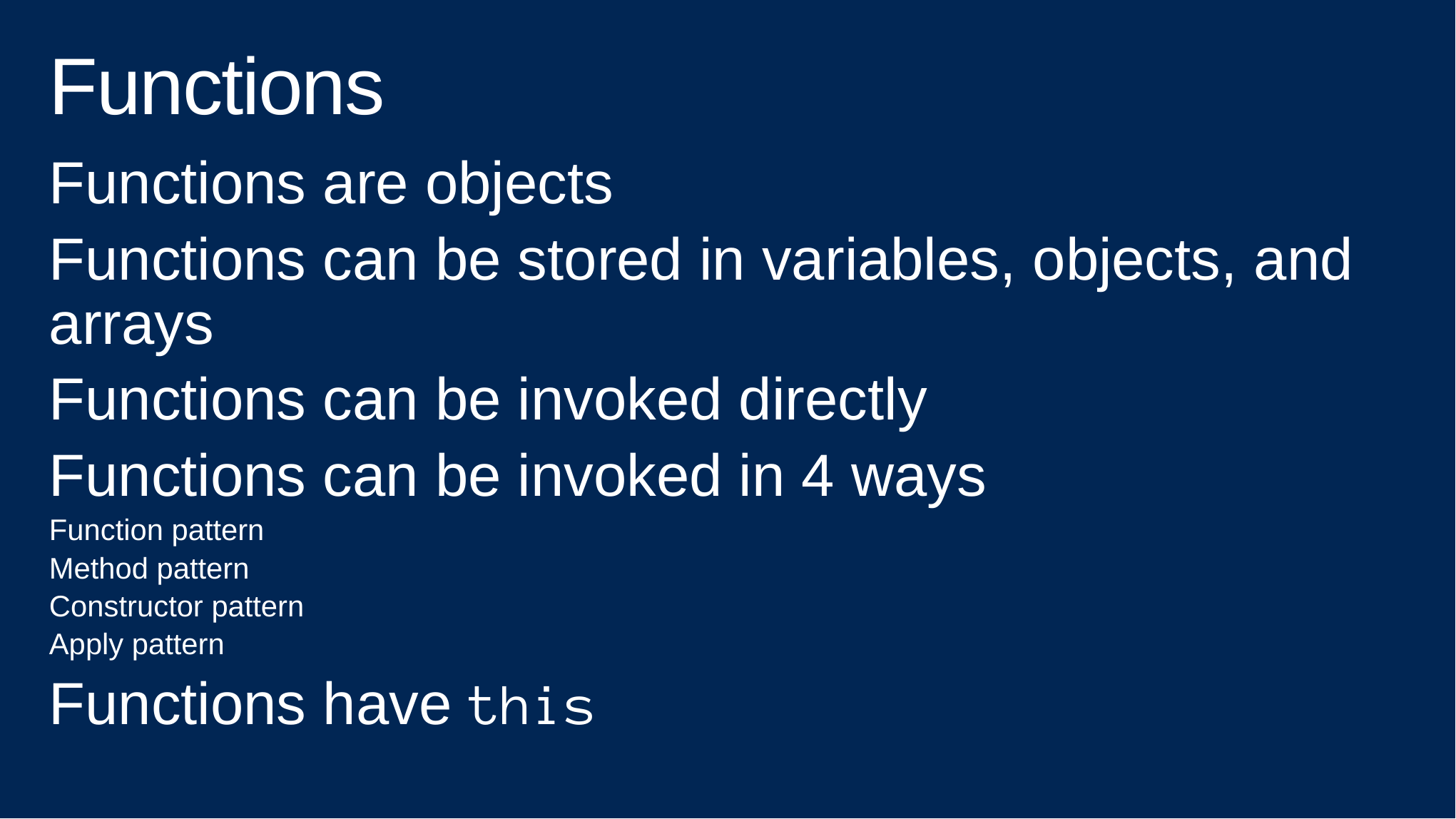

# Functions
Functions are objects
Functions can be stored in variables, objects, and arrays
Functions can be invoked directly
Functions can be invoked in 4 ways
Function pattern
Method pattern
Constructor pattern
Apply pattern
Functions have this